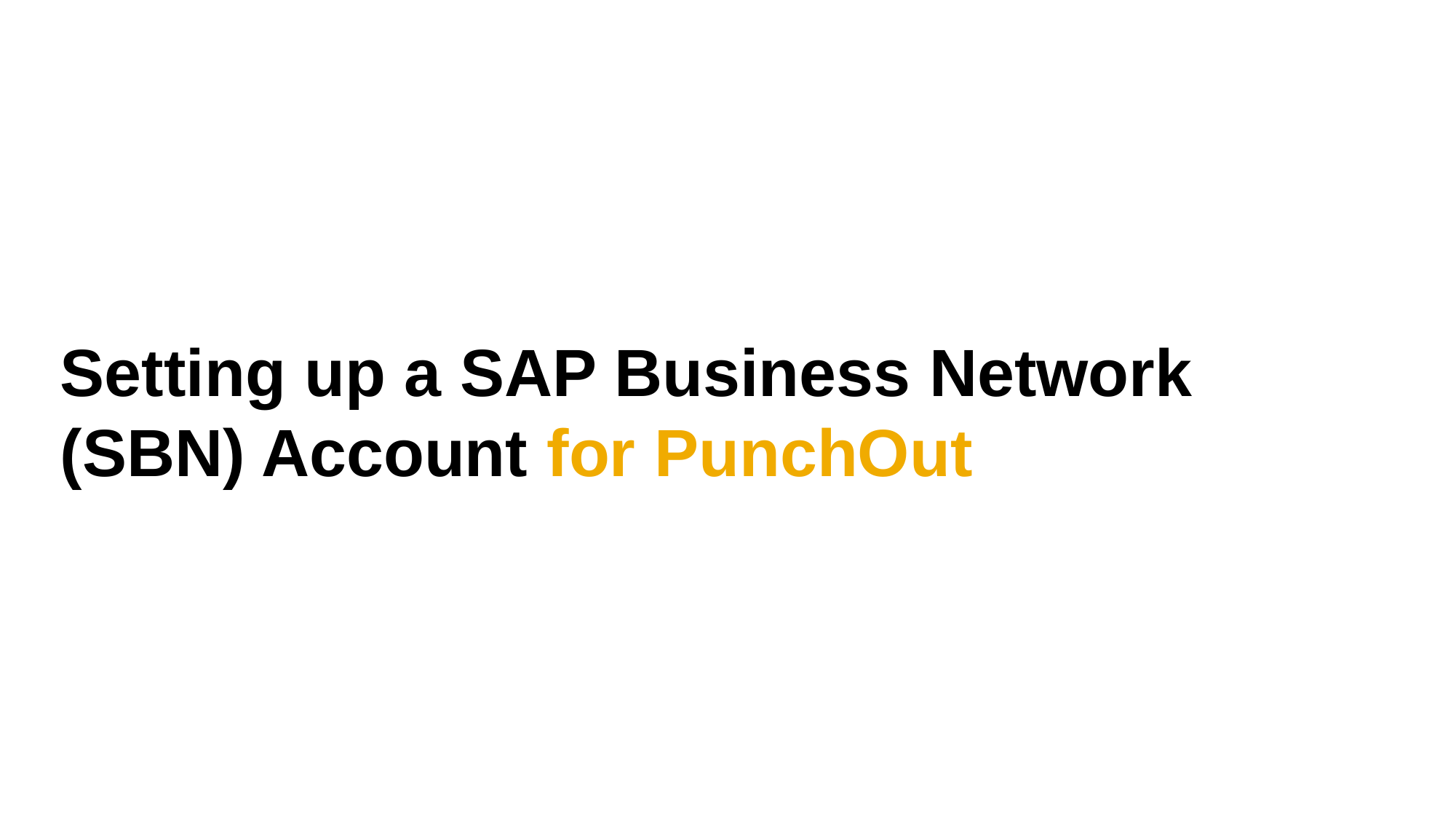

# Setting up a SAP Business Network (SBN) Account for PunchOut